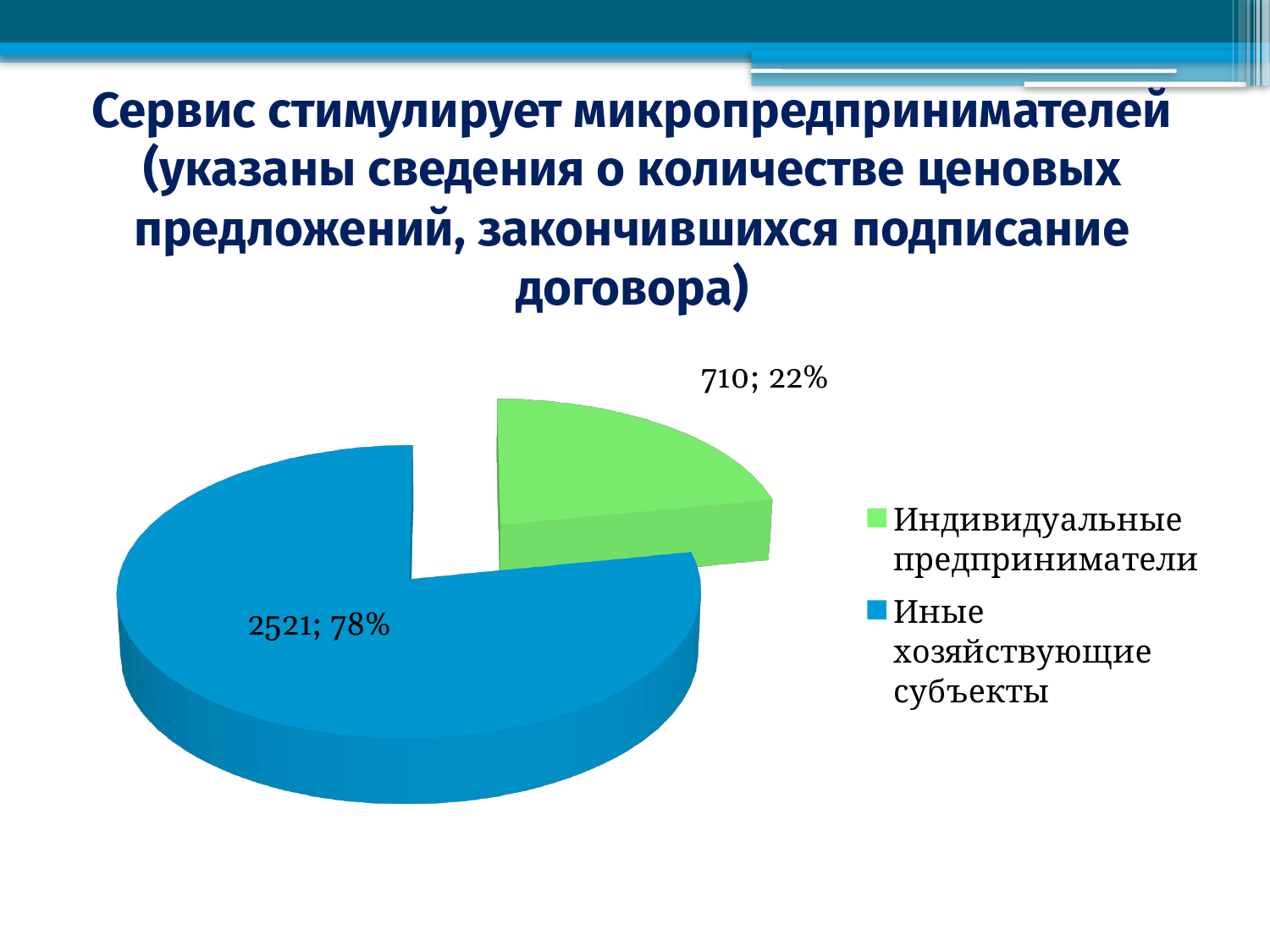

# Сервис стимулирует микропредпринимателей (указаны сведения о количестве ценовых предложений, закончившихся подписание договора)

[unsupported chart]